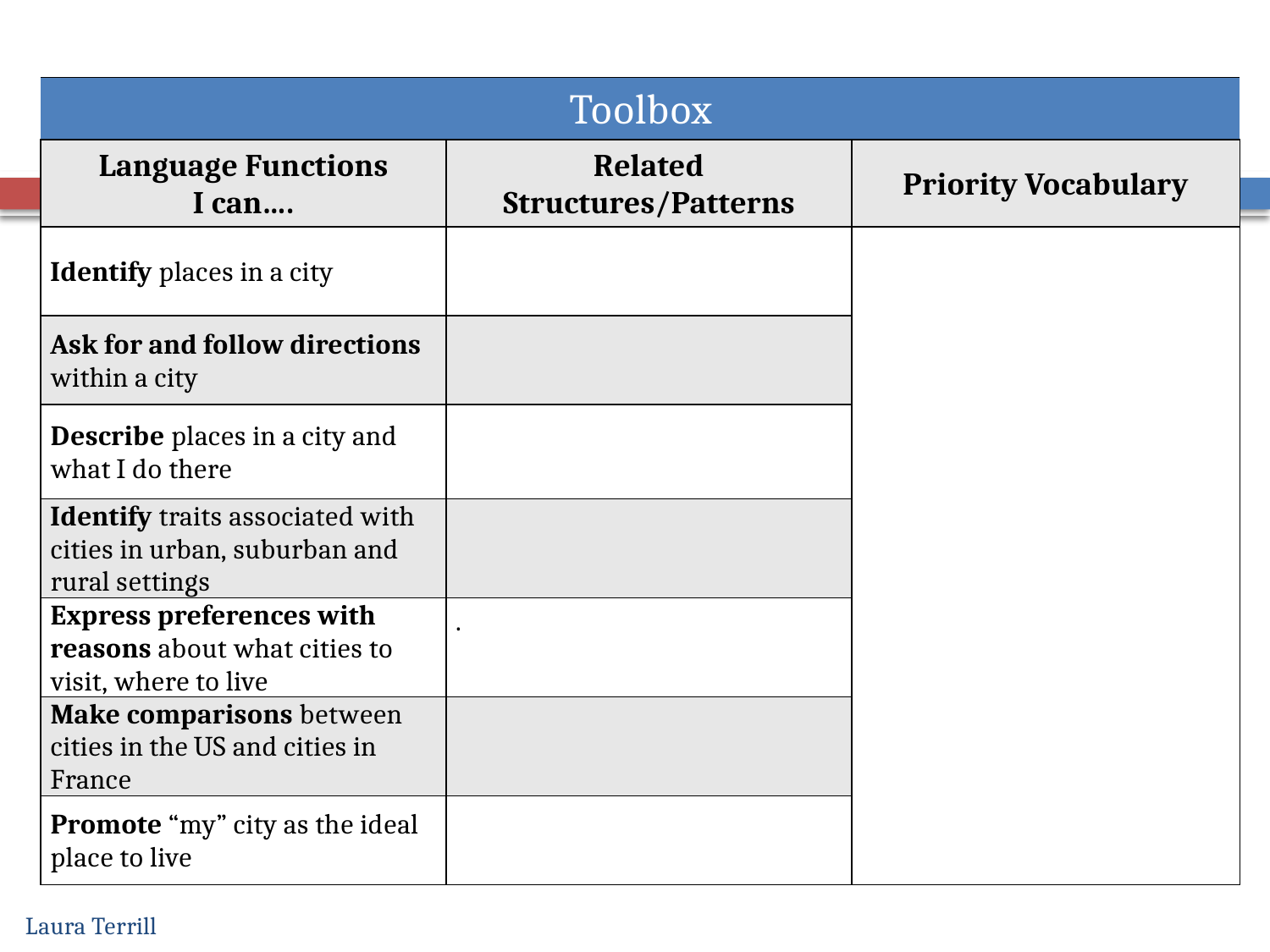

| Toolbox |  |  |
| --- | --- | --- |
| Language Functions I can…. | Related Structures/Patterns | Priority Vocabulary |
| Identify places in a city |  |  |
| Ask for and follow directions within a city |  |  |
| Describe places in a city and what I do there |  |  |
| Identify traits associated with cities in urban, suburban and rural settings |  |  |
| Express preferences with reasons about what cities to visit, where to live | . |  |
| Make comparisons between cities in the US and cities in France |  |  |
| Promote “my” city as the ideal place to live |  |  |
Laura Terrill